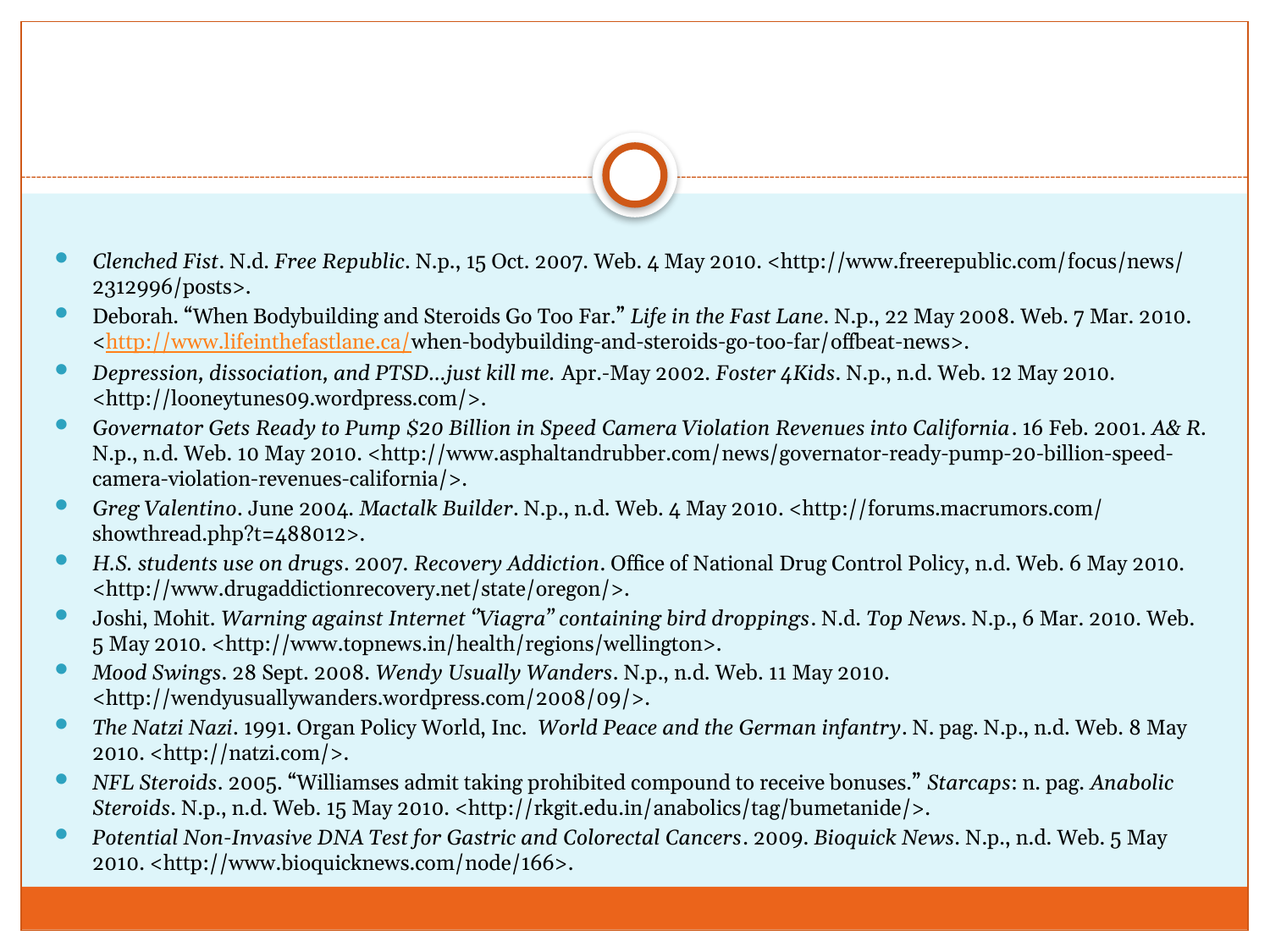

Clenched Fist. N.d. Free Republic. N.p., 15 Oct. 2007. Web. 4 May 2010. <http://www.freerepublic.com/‌focus/‌news/‌2312996/‌posts>.
Deborah. “When Bodybuilding and Steroids Go Too Far.” Life in the Fast Lane. N.p., 22 May 2008. Web. 7 Mar. 2010. <http://www.lifeinthefastlane.ca/‌when-bodybuilding-and-steroids-go-too-far/‌offbeat-news>.
Depression, dissociation, and PTSD…just kill me. Apr.-May 2002. Foster 4Kids. N.p., n.d. Web. 12 May 2010. <http://looneytunes09.wordpress.com/>.
Governator Gets Ready to Pump $20 Billion in Speed Camera Violation Revenues into California. 16 Feb. 2001. A& R. N.p., n.d. Web. 10 May 2010. <http://www.asphaltandrubber.com/‌news/‌governator-ready-pump-20-billion-speed-camera-violation-revenues-california/>.
Greg Valentino. June 2004. Mactalk Builder. N.p., n.d. Web. 4 May 2010. <http://forums.macrumors.com/‌showthread.php?t=488012>.
H.S. students use on drugs. 2007. Recovery Addiction. Office of National Drug Control Policy, n.d. Web. 6 May 2010. <http://www.drugaddictionrecovery.net/‌state/‌oregon/>.
Joshi, Mohit. Warning against Internet ‘’Viagra’’ containing bird droppings. N.d. Top News. N.p., 6 Mar. 2010. Web. 5 May 2010. <http://www.topnews.in/‌health/‌regions/‌wellington>.
Mood Swings. 28 Sept. 2008. Wendy Usually Wanders. N.p., n.d. Web. 11 May 2010. <http://wendyusuallywanders.wordpress.com/‌2008/‌09/>.
The Natzi Nazi. 1991. Organ Policy World, Inc.  World Peace and the German infantry. N. pag. N.p., n.d. Web. 8 May 2010. <http://natzi.com/>.
NFL Steroids. 2005. “Williamses admit taking prohibited compound to receive bonuses.” Starcaps: n. pag. Anabolic Steroids. N.p., n.d. Web. 15 May 2010. <http://rkgit.edu.in/‌anabolics/‌tag/‌bumetanide/>.
Potential Non-Invasive DNA Test for Gastric and Colorectal Cancers. 2009. Bioquick News. N.p., n.d. Web. 5 May 2010. <http://www.bioquicknews.com/‌node/‌166>.